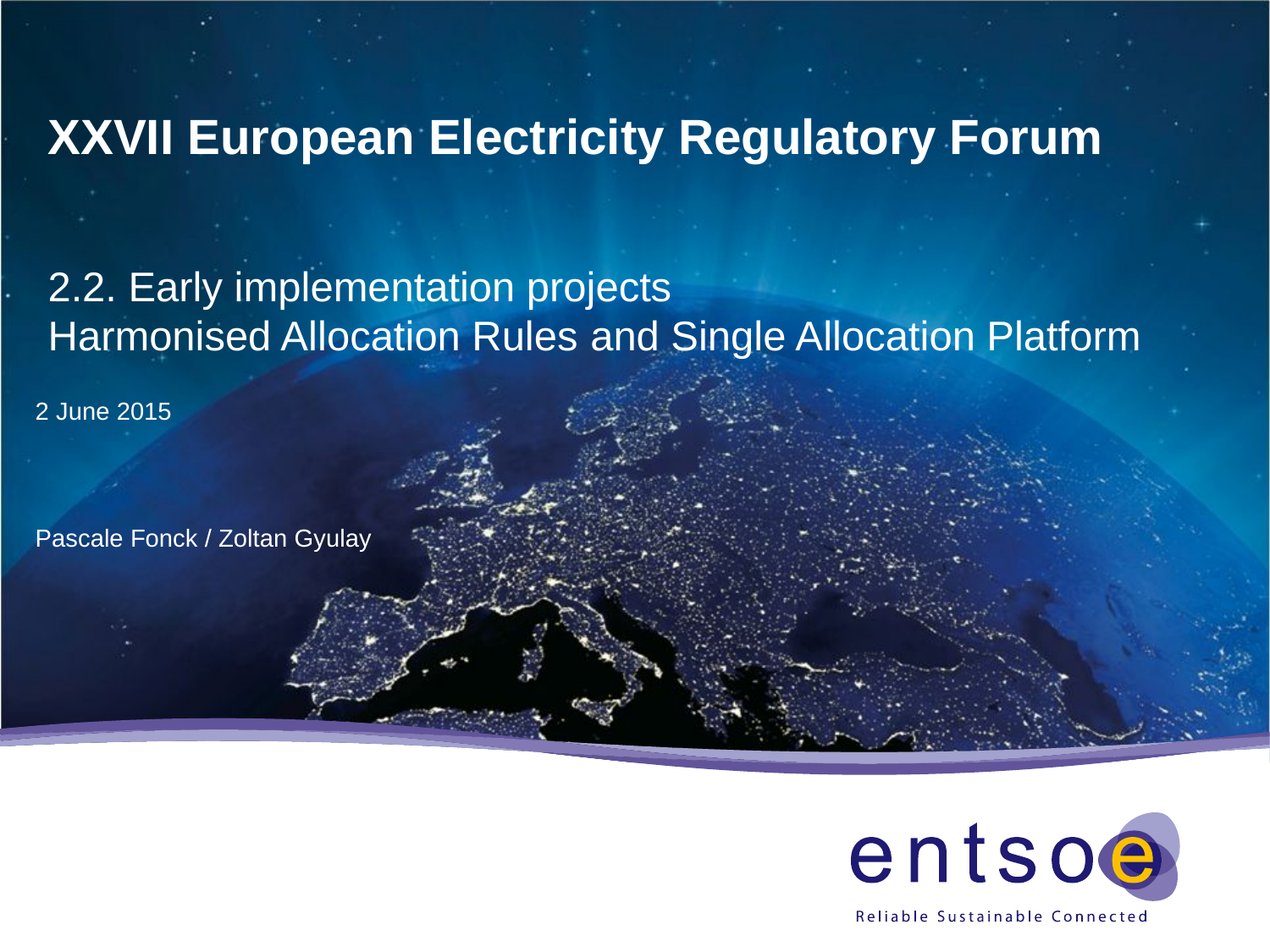

XXVII European Electricity Regulatory Forum
2.2. Early implementation projects
Harmonised Allocation Rules and Single Allocation Platform
2 June 2015
Pascale Fonck / Zoltan Gyulay